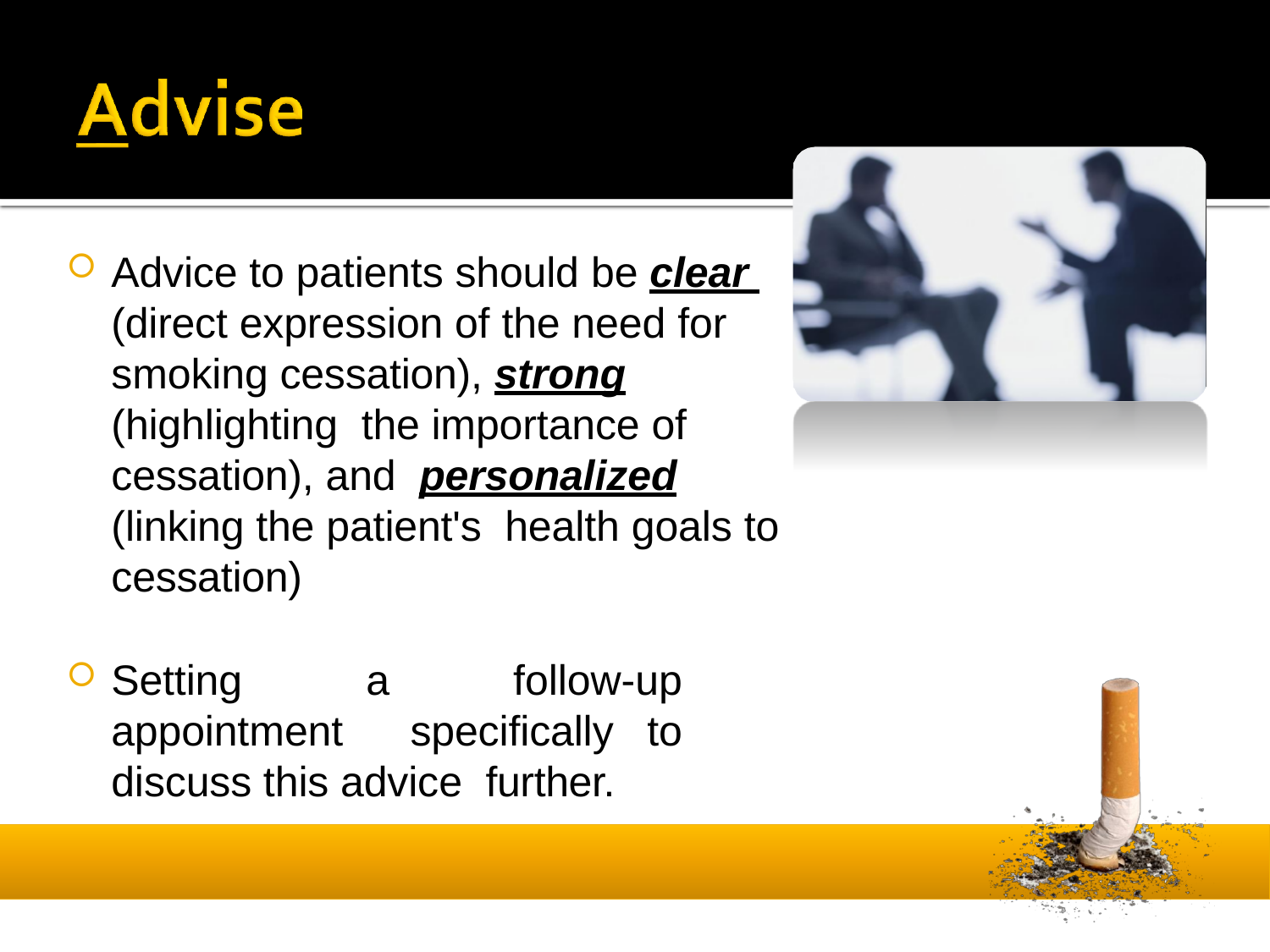

Advice to patients should be clear  (direct expression of the need for  smoking cessation), strong (highlighting  the importance of cessation), and  personalized (linking the patient's  health goals to cessation)

Setting a follow-up appointment  specifically to discuss this advice  further.